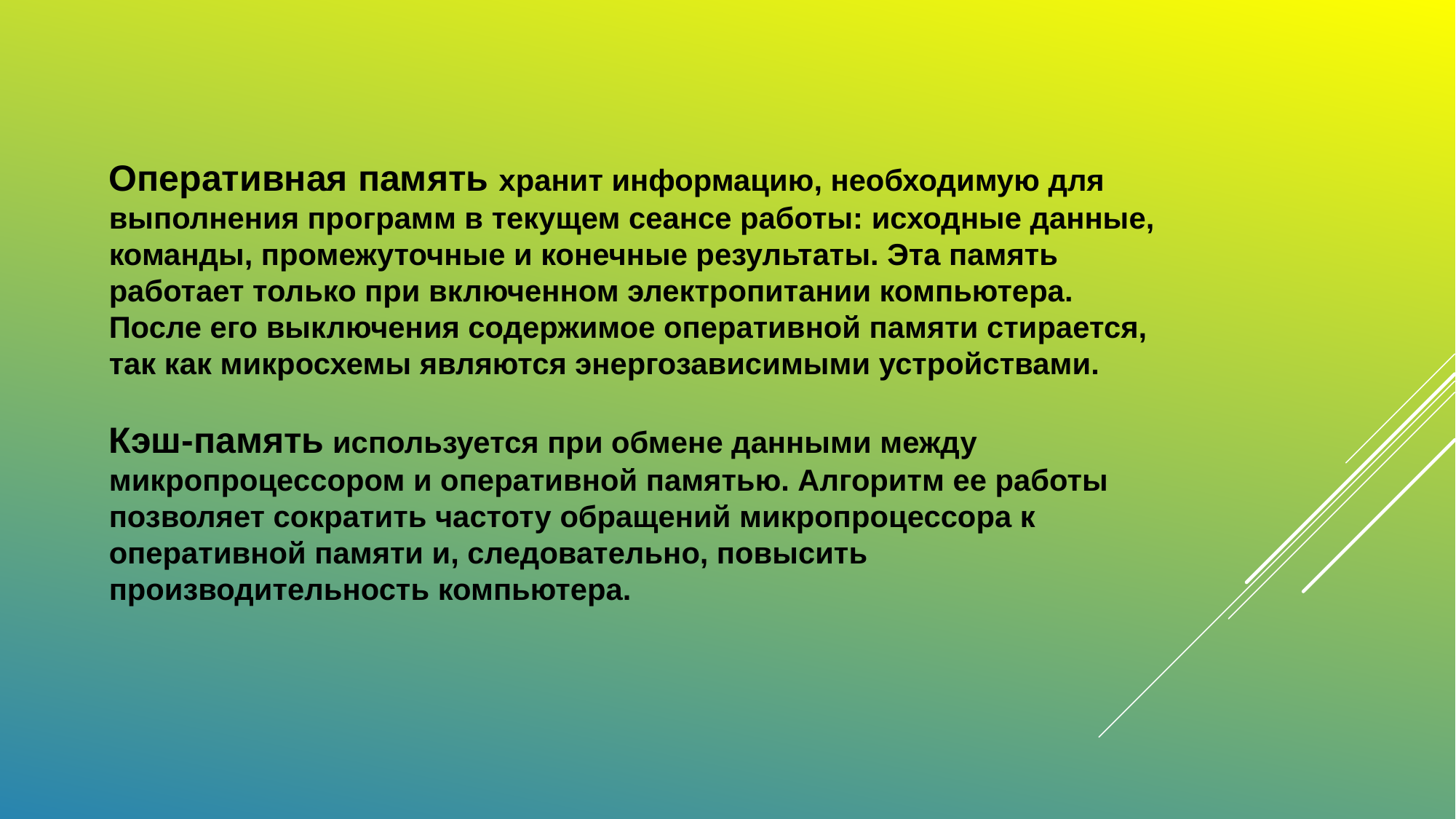

Оперативная память хранит информацию, необходимую для выполнения программ в текущем сеансе работы: исходные данные, команды, промежуточные и конечные результаты. Эта память работает только при включенном электропитании компьютера. После его выключения содержимое оперативной памяти стирается, так как микросхемы являются энергозависимыми устройствами.

Кэш-память используется при обмене данными между микропроцессором и оперативной памятью. Алгоритм ее работы позволяет сократить частоту обращений микропроцессора к оперативной памяти и, следовательно, повысить производительность компьютера.